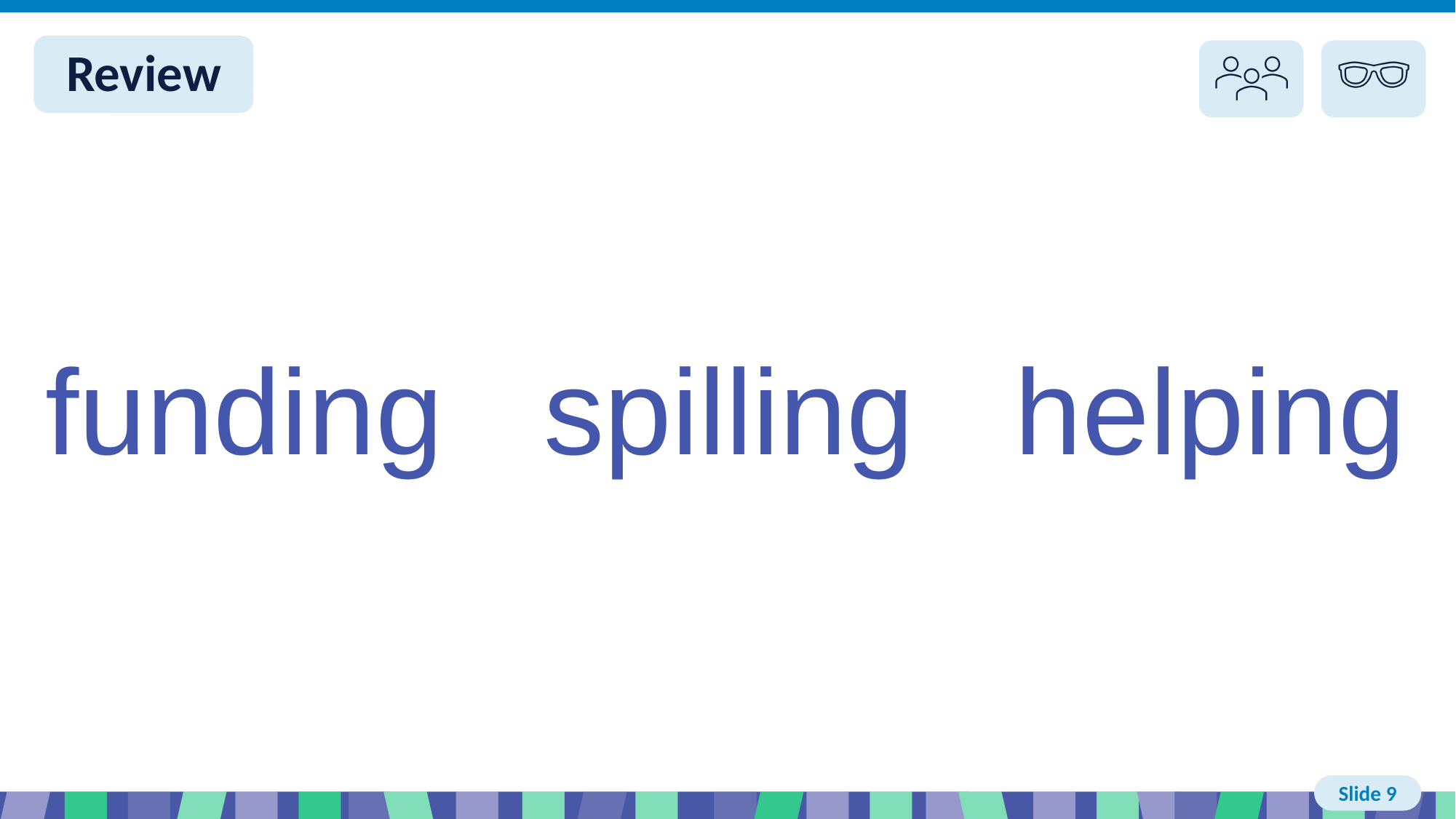

# Slide 9 Review You do
funding   spilling   helping